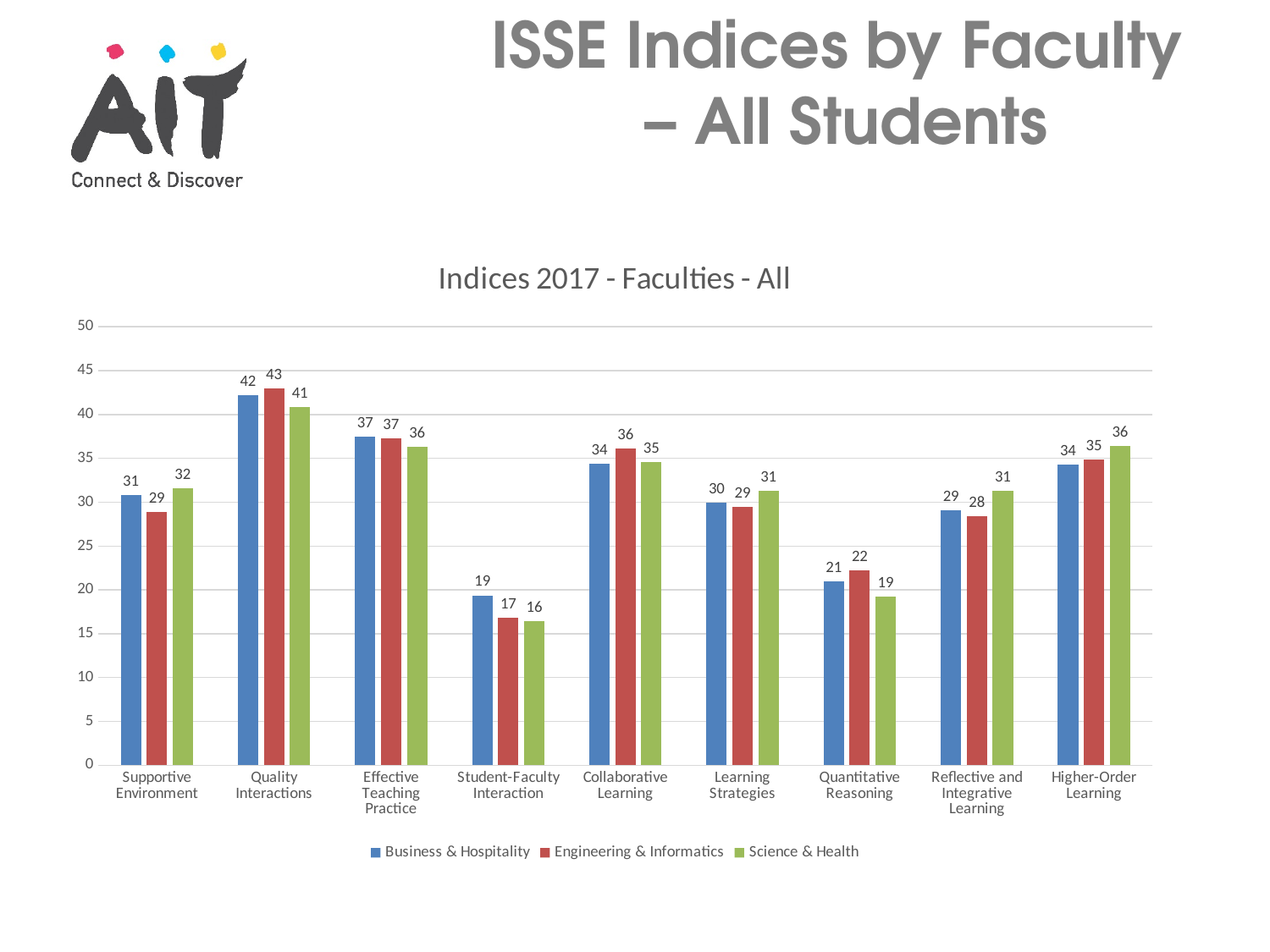

# ISSE Indices by Faculty – All Students

### Chart: Indices 2017 - Faculties - All

| Category | Business & Hospitality | Engineering & Informatics | Science & Health |
|---|---|---|---|
| Supportive Environment | 30.789609374999998 | 28.83990066225166 | 31.563304093567254 |
| Quality Interactions | 42.229132569558104 | 42.988679245283016 | 40.83001531393568 |
| Effective Teaching Practice | 37.465408805031444 | 37.25328947368421 | 36.34452554744526 |
| Student-Faculty Interaction | 19.3671875 | 16.845637583892618 | 16.438953488372093 |
| Collaborative Learning | 34.39324116743472 | 36.103896103896105 | 34.56366237482117 |
| Learning Strategies | 29.9842857142857 | 29.42088524590164 | 31.27601164483261 |
| Quantitative Reasoning | 20.97609034267913 | 22.17815181518152 | 19.223107913669068 |
| Reflective and Integrative Learning | 29.030925644916532 | 28.416038338658133 | 31.25756338028171 |
| Higher-Order Learning | 34.282334384858046 | 34.884488448844884 | 36.440298507462686 |